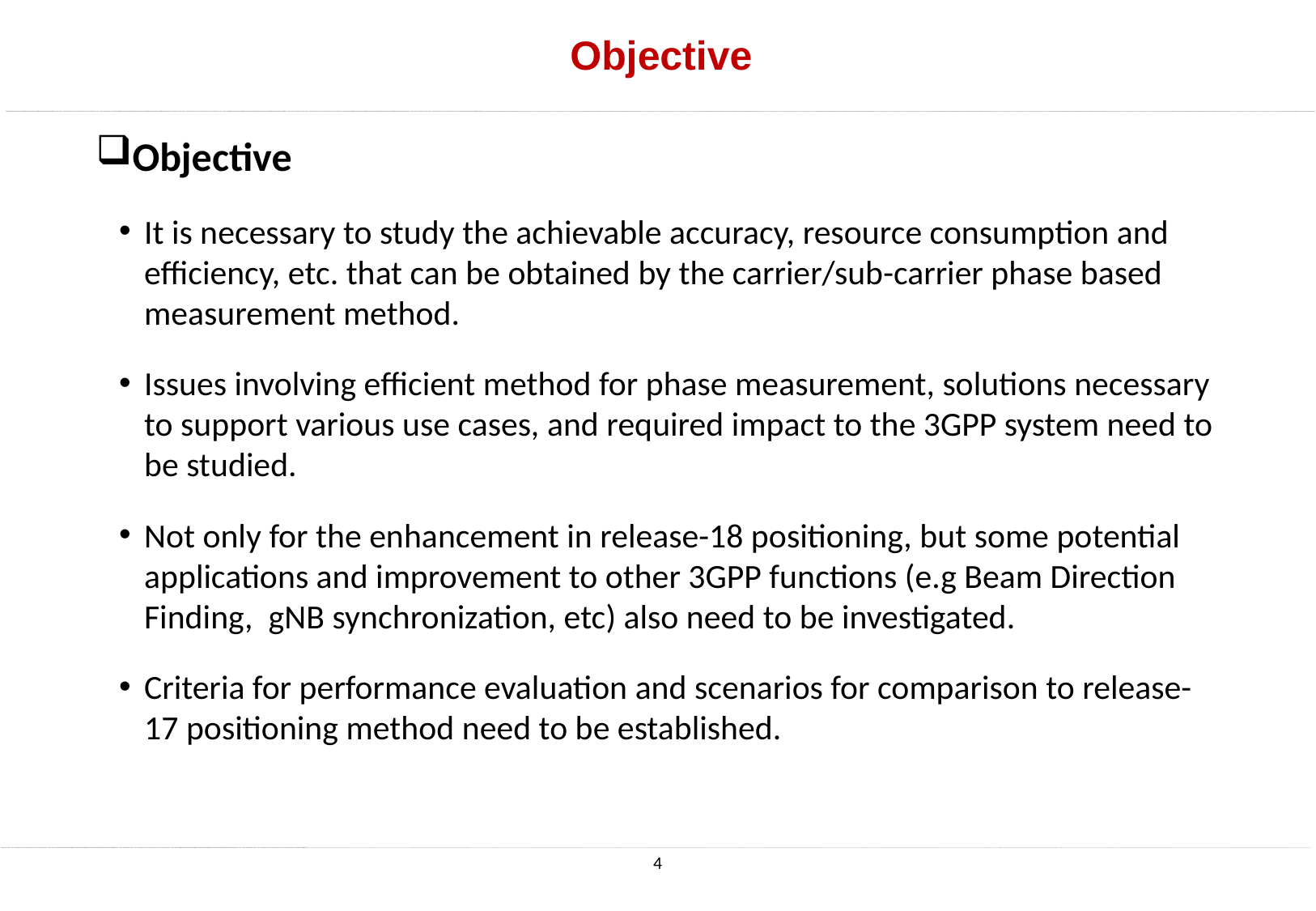

Objective
Objective
It is necessary to study the achievable accuracy, resource consumption and efficiency, etc. that can be obtained by the carrier/sub-carrier phase based measurement method.
Issues involving efficient method for phase measurement, solutions necessary to support various use cases, and required impact to the 3GPP system need to be studied.
Not only for the enhancement in release-18 positioning, but some potential applications and improvement to other 3GPP functions (e.g Beam Direction Finding,  gNB synchronization, etc) also need to be investigated.
Criteria for performance evaluation and scenarios for comparison to release-17 positioning method need to be established.